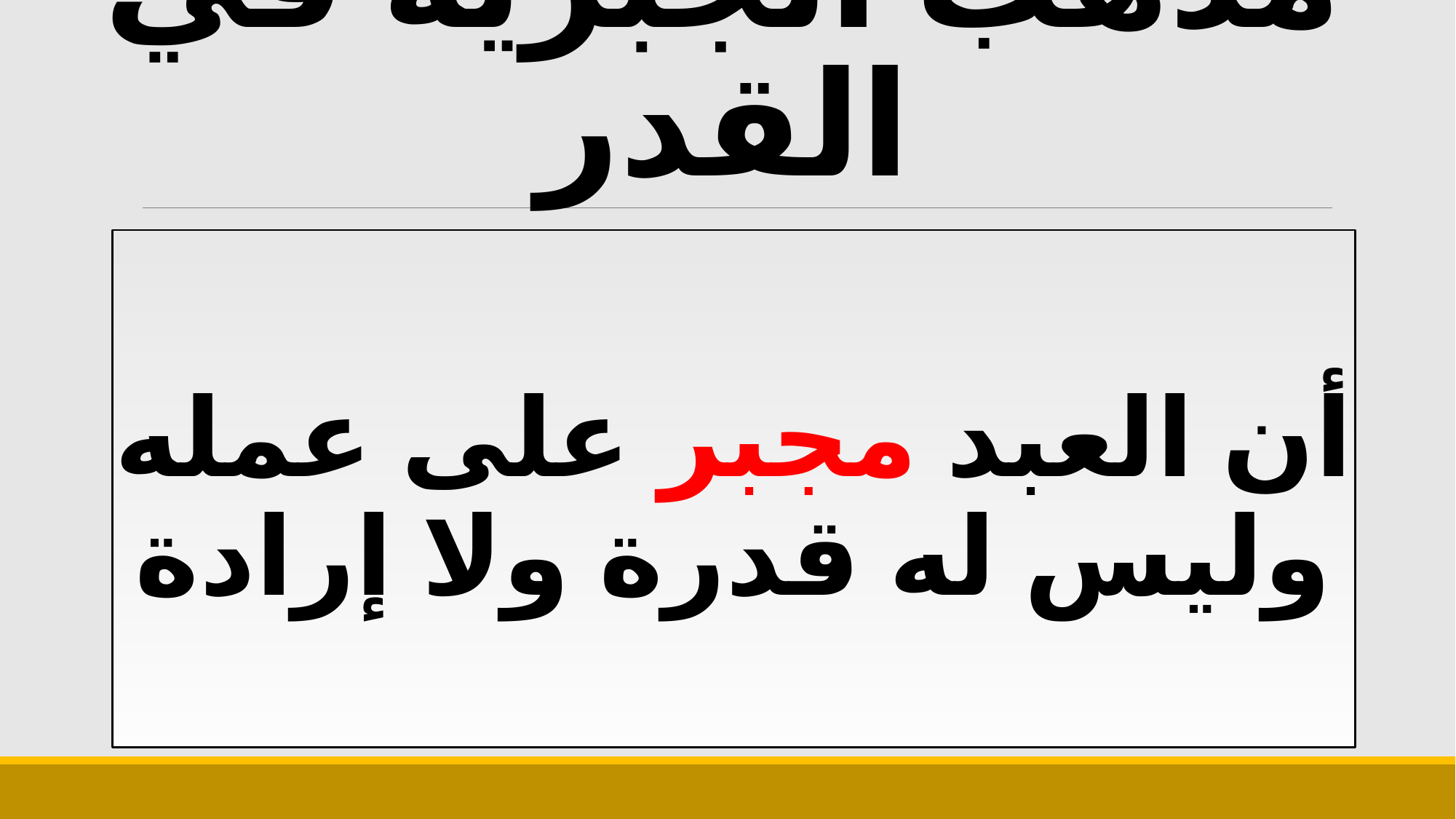

# مذهب الجبرية في القدر

أن العبد مجبر على عمله وليس له قدرة ولا إرادة